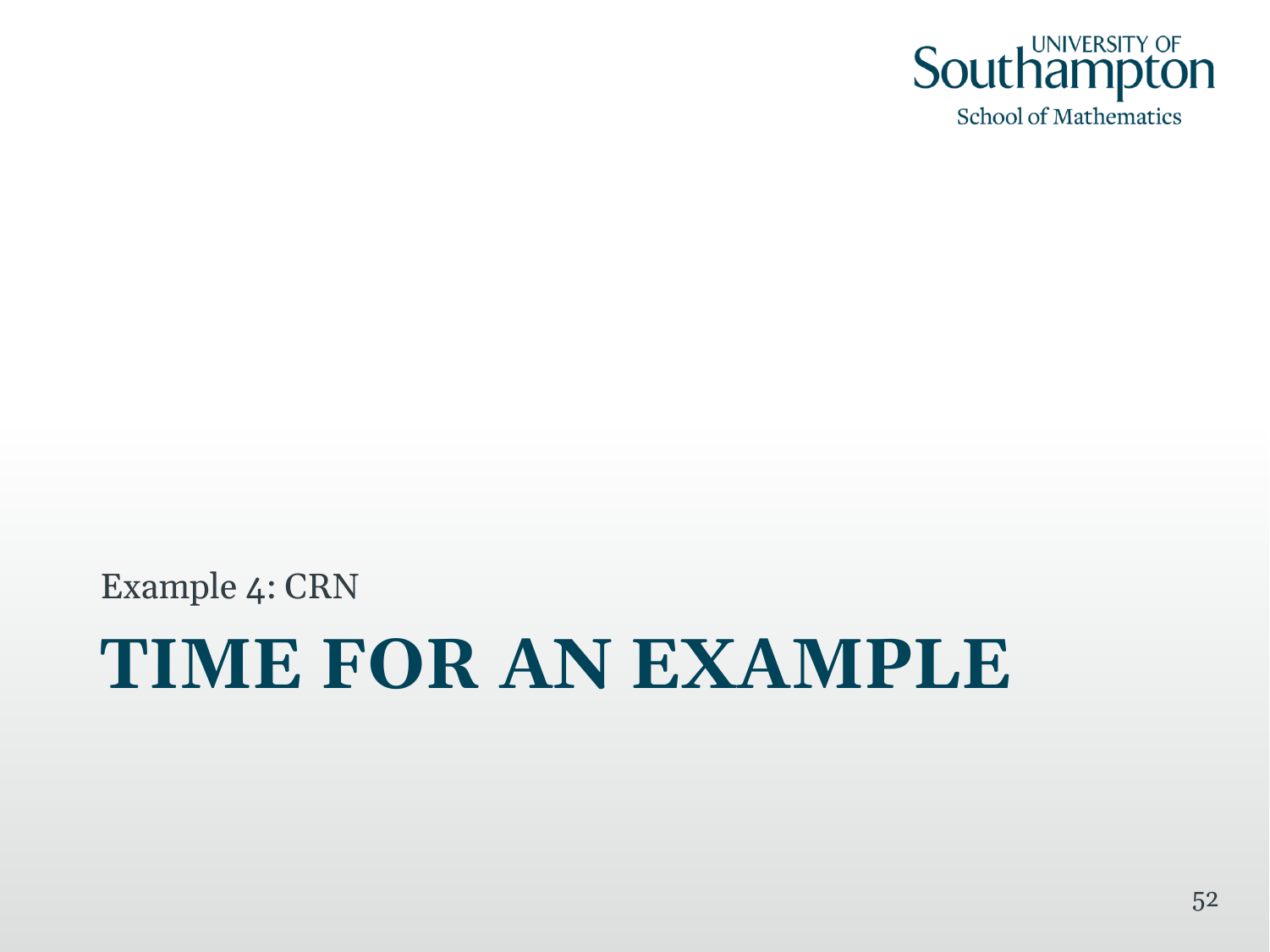

Example 4: CRN
# Time for an example
52